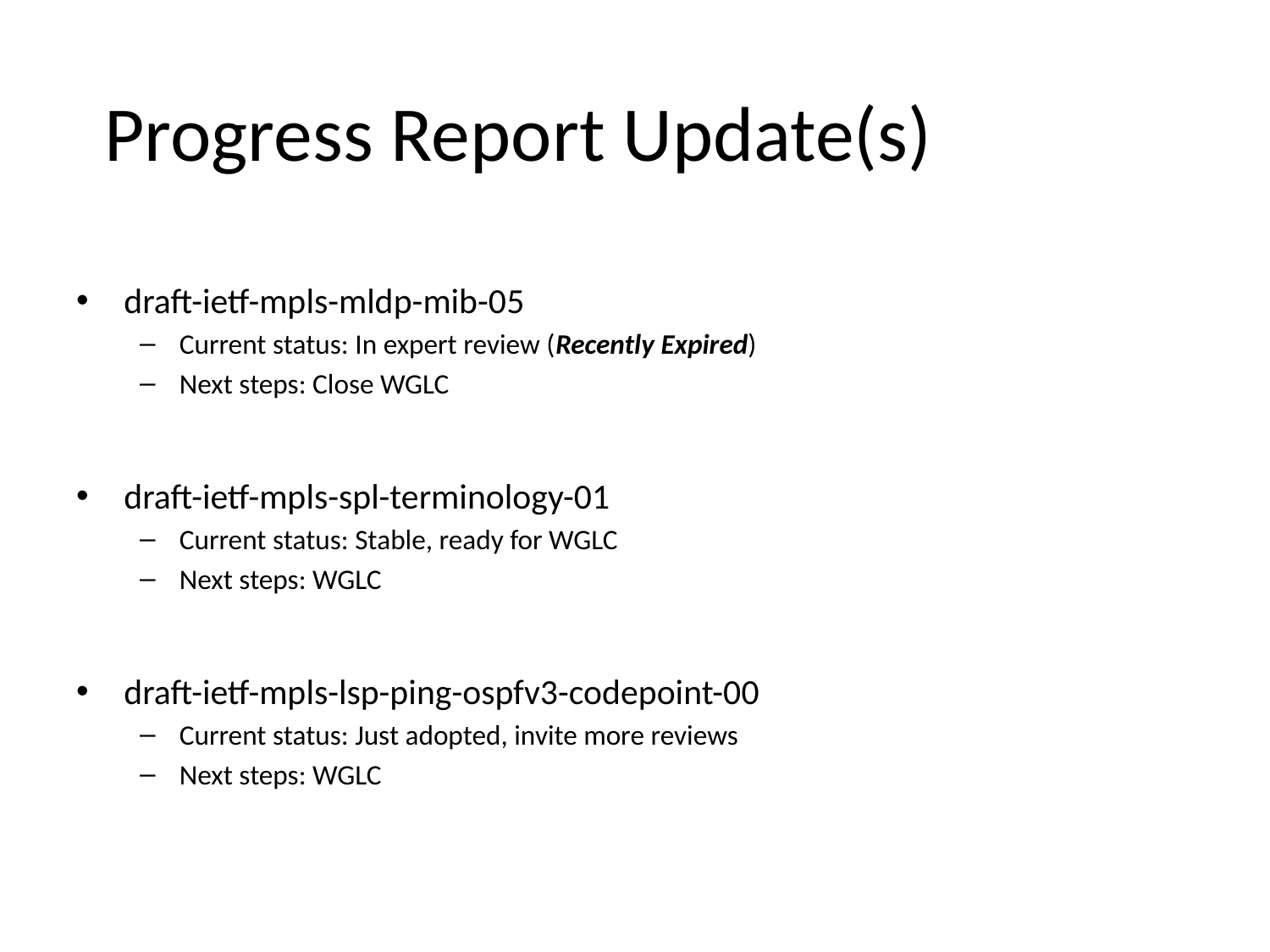

# Progress Report Update(s)
draft-ietf-mpls-mldp-mib-05
Current status: In expert review (Recently Expired)
Next steps: Close WGLC

draft-ietf-mpls-spl-terminology-01
Current status: Stable, ready for WGLC
Next steps: WGLC

draft-ietf-mpls-lsp-ping-ospfv3-codepoint-00
Current status: Just adopted, invite more reviews
Next steps: WGLC